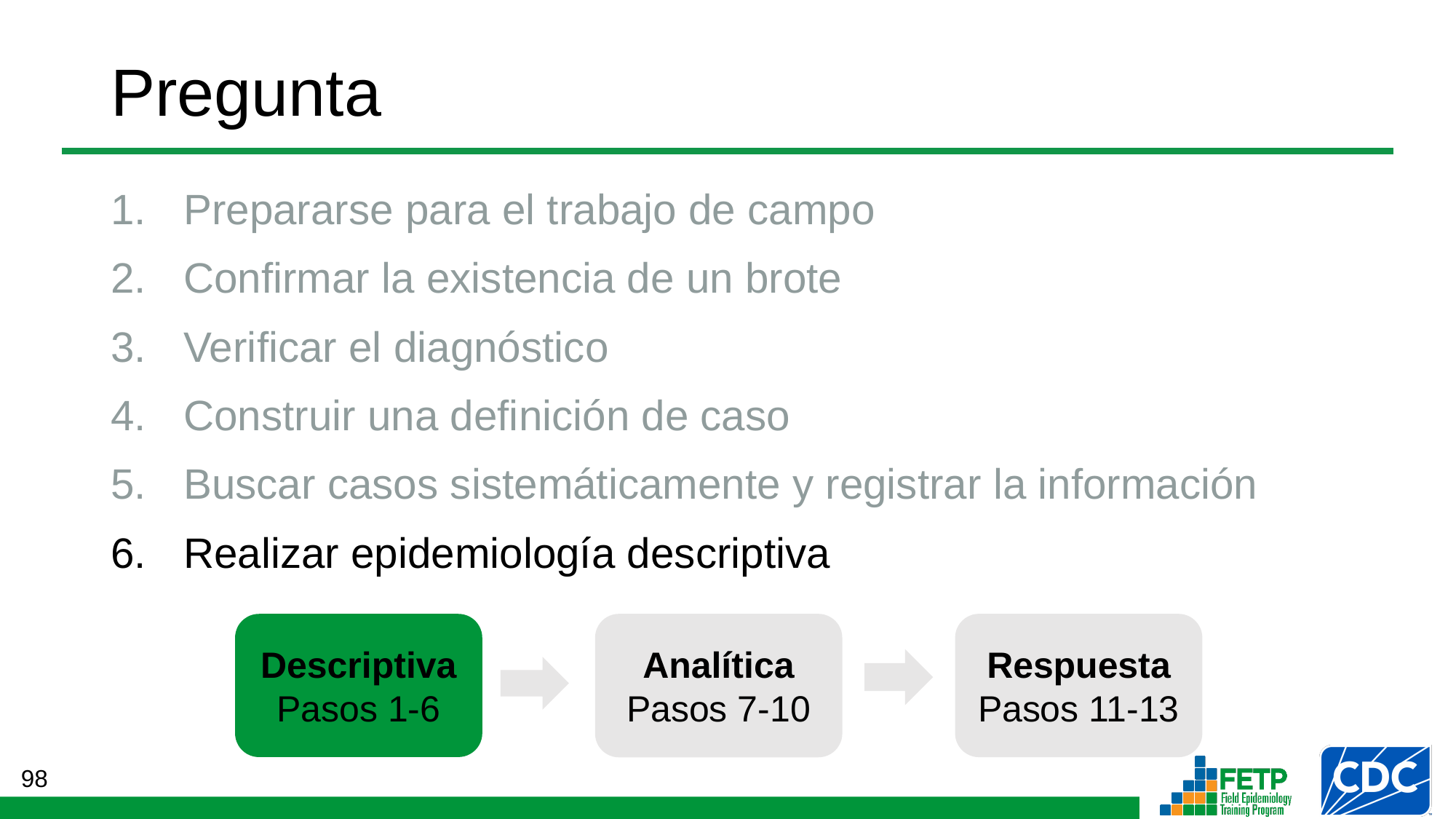

# Pregunta
Prepararse para el trabajo de campo
Confirmar la existencia de un brote
Verificar el diagnóstico
Construir una definición de caso
Buscar casos sistemáticamente y registrar la información
Realizar epidemiología descriptiva
Descriptiva
Pasos 1-6
Analítica
Pasos 7-10
Respuesta
Pasos 11-13